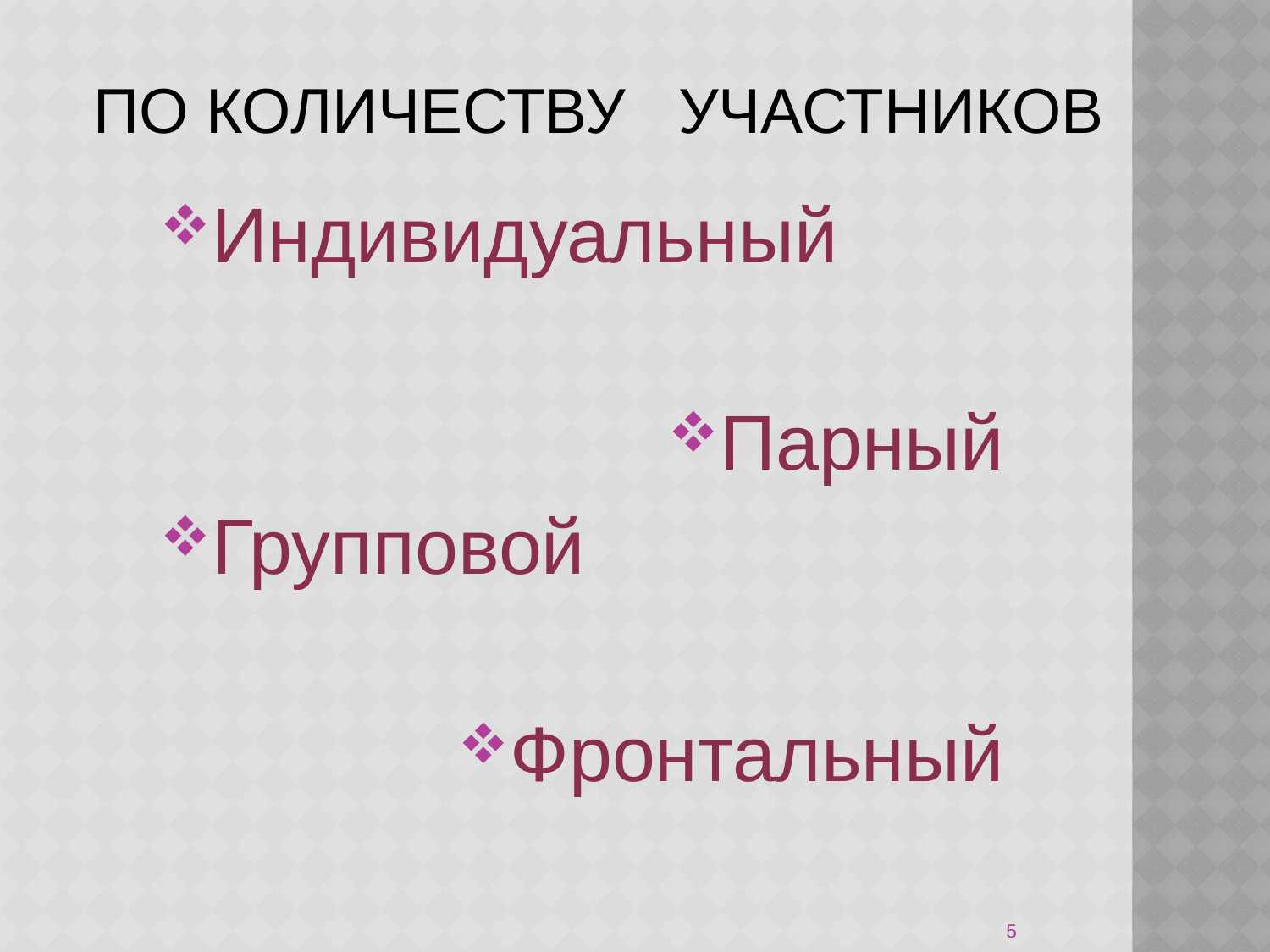

# По количеству   участников
Индивидуальный

Парный
Групповой

Фронтальный
5